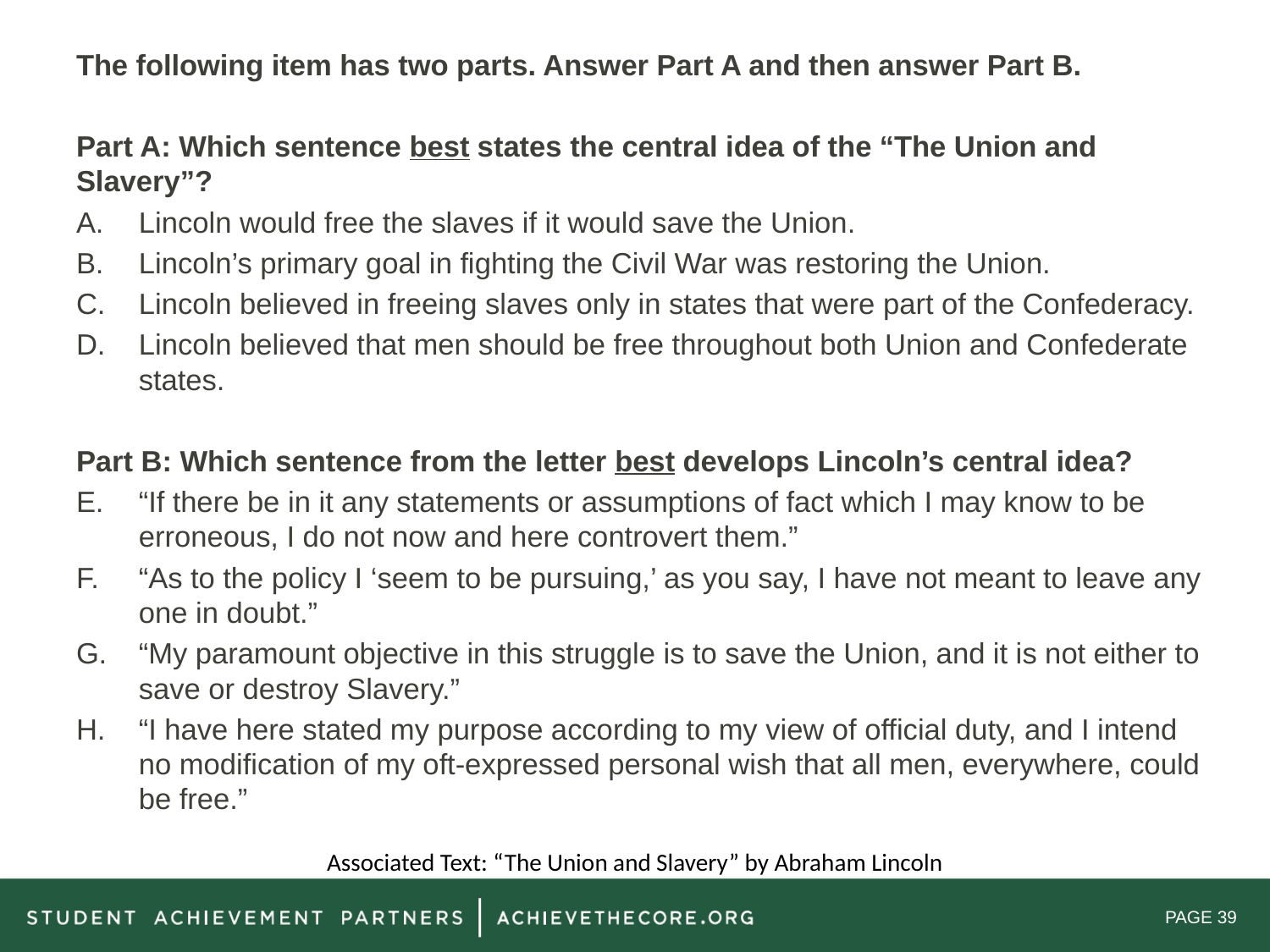

The following item has two parts. Answer Part A and then answer Part B.

Part A: Which sentence best states the central idea of the “The Union and Slavery”?
Lincoln would free the slaves if it would save the Union.
Lincoln’s primary goal in fighting the Civil War was restoring the Union.
Lincoln believed in freeing slaves only in states that were part of the Confederacy.
Lincoln believed that men should be free throughout both Union and Confederate states.

Part B: Which sentence from the letter best develops Lincoln’s central idea?
“If there be in it any statements or assumptions of fact which I may know to be erroneous, I do not now and here controvert them.”
“As to the policy I ‘seem to be pursuing,’ as you say, I have not meant to leave any one in doubt.”
“My paramount objective in this struggle is to save the Union, and it is not either to save or destroy Slavery.”
“I have here stated my purpose according to my view of official duty, and I intend no modification of my oft-expressed personal wish that all men, everywhere, could be free.”

Associated Text: “The Union and Slavery” by Abraham Lincoln